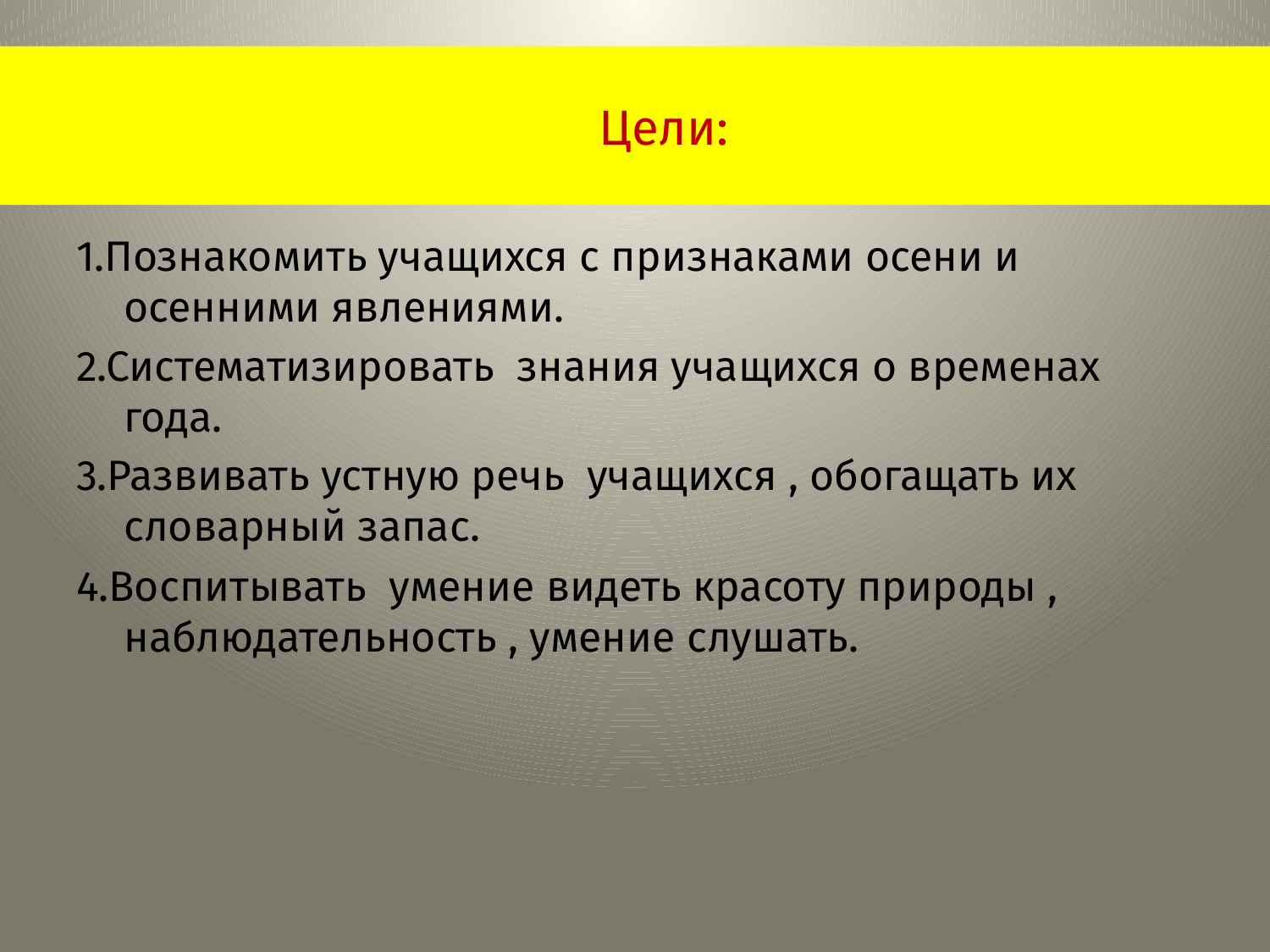

# Цели:
1.Познакомить учащихся с признаками осени и осенними явлениями.
2.Систематизировать  знания учащихся о временах года.
3.Развивать устную речь  учащихся , обогащать их словарный запас.
4.Воспитывать  умение видеть красоту природы , наблюдательность , умение слушать.